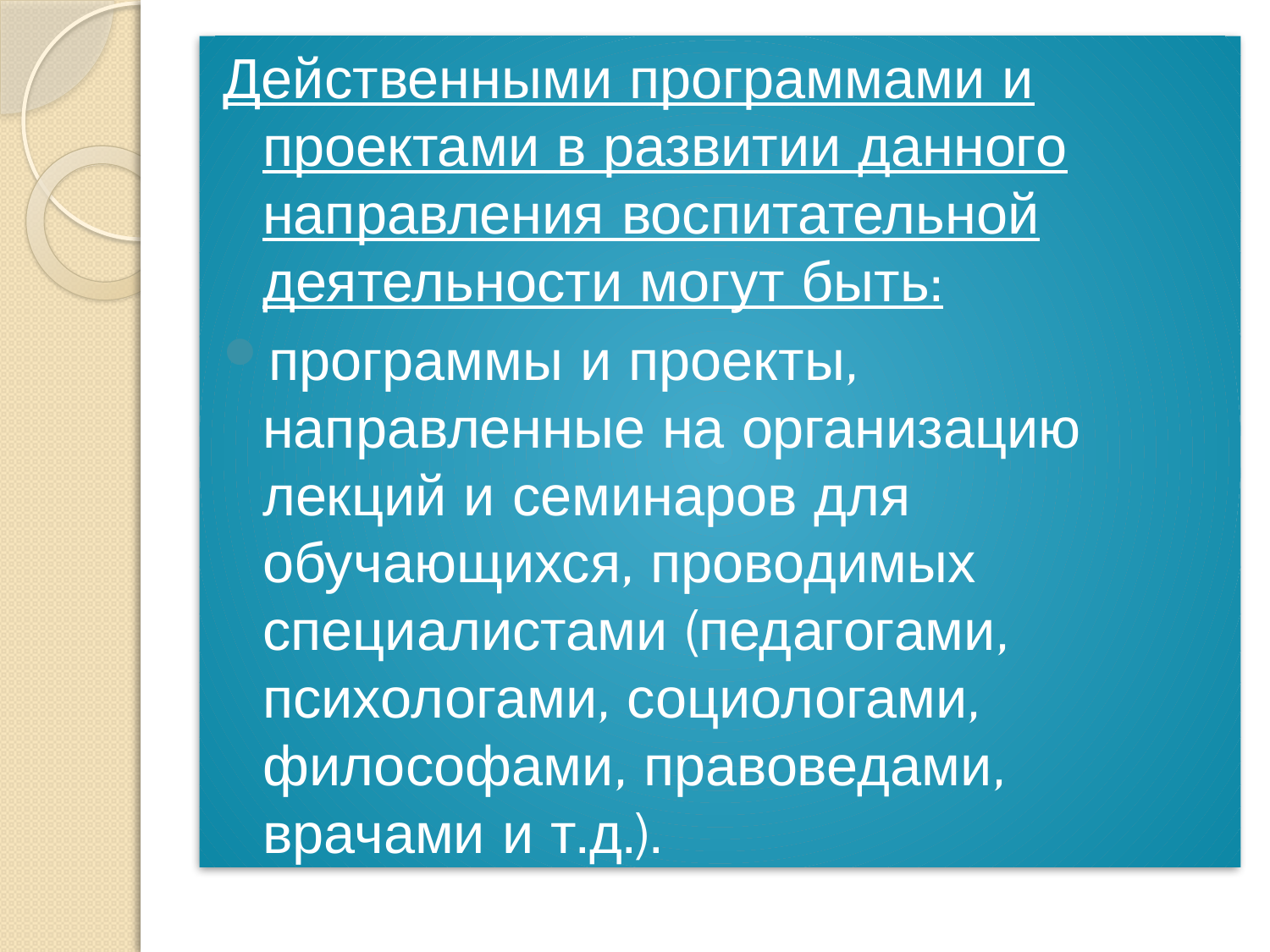

Действенными программами и проектами в развитии данного направления воспитательной деятельности могут быть:
программы и проекты, направленные на организацию лекций и семинаров для обучающихся, проводимых специалистами (педагогами, психологами, социологами, философами, правоведами, врачами и т.д.).